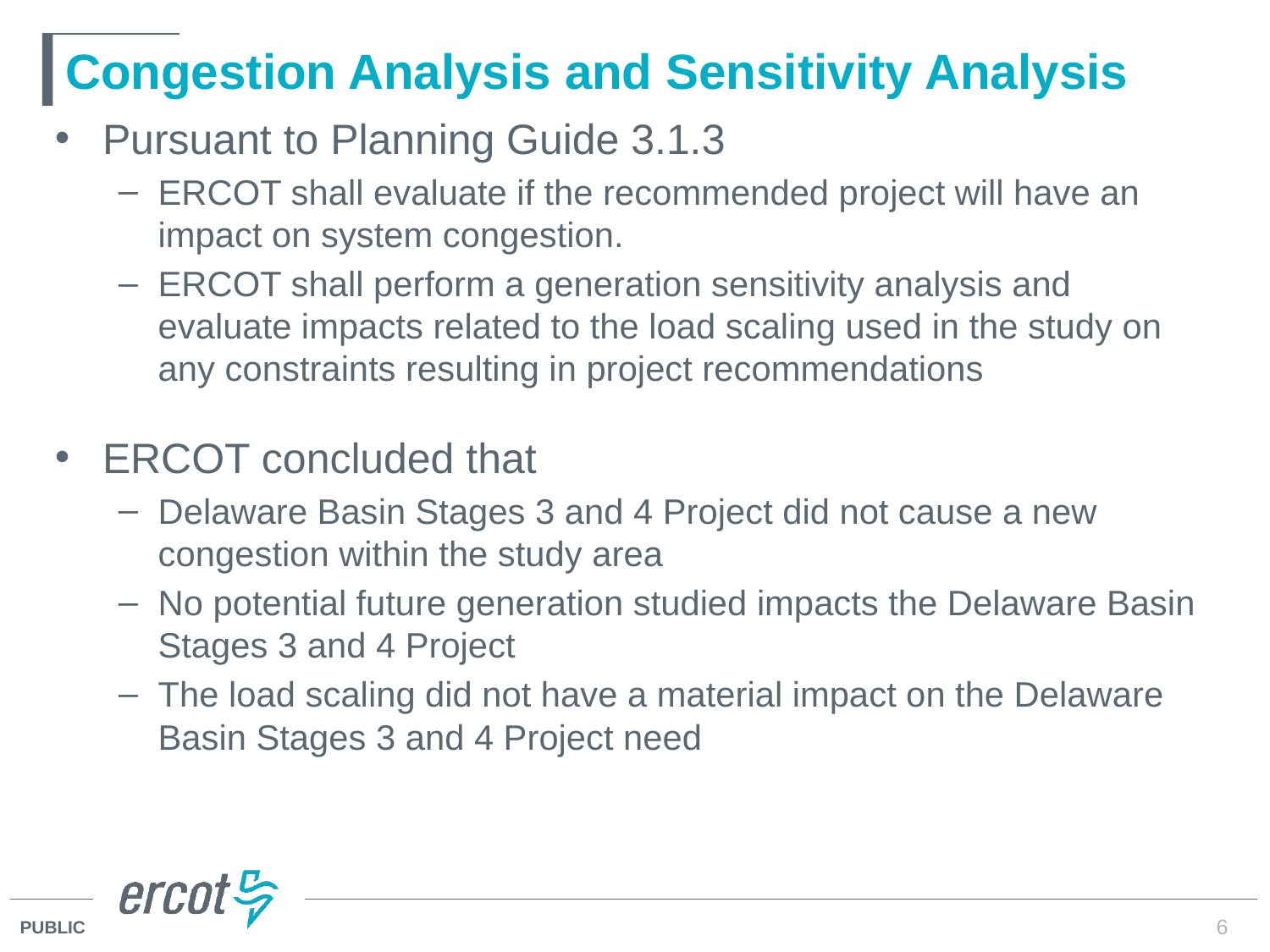

# Congestion Analysis and Sensitivity Analysis
Pursuant to Planning Guide 3.1.3
ERCOT shall evaluate if the recommended project will have an impact on system congestion.
ERCOT shall perform a generation sensitivity analysis and evaluate impacts related to the load scaling used in the study on any constraints resulting in project recommendations
ERCOT concluded that
Delaware Basin Stages 3 and 4 Project did not cause a new congestion within the study area
No potential future generation studied impacts the Delaware Basin Stages 3 and 4 Project
The load scaling did not have a material impact on the Delaware Basin Stages 3 and 4 Project need
6